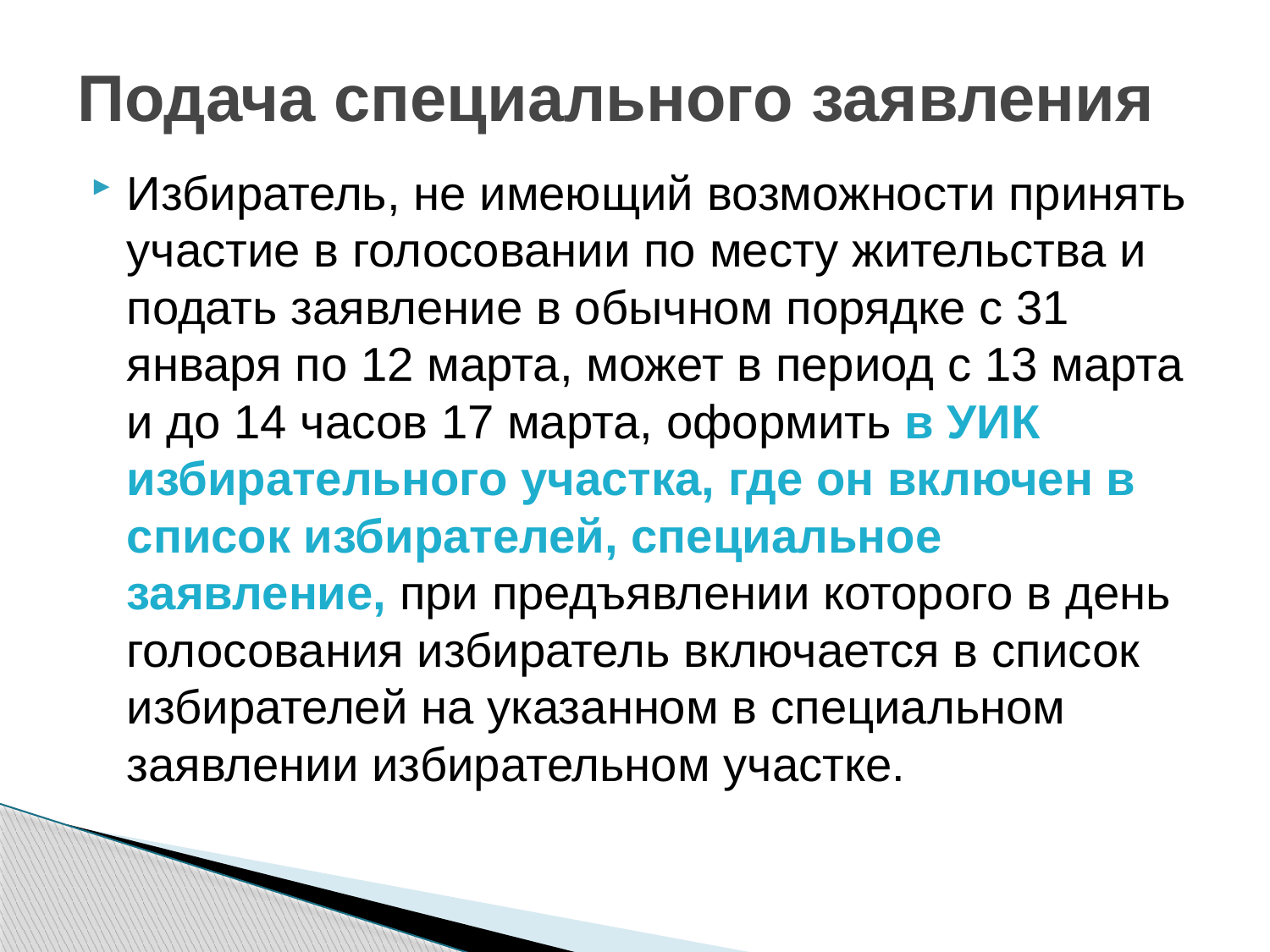

# Подача специального заявления
Избиратель, не имеющий возможности принять участие в голосовании по месту жительства и подать заявление в обычном порядке с 31 января по 12 марта, может в период с 13 марта и до 14 часов 17 марта, оформить в УИК избирательного участка, где он включен в список избирателей, специальное заявление, при предъявлении которого в день голосования избиратель включается в список избирателей на указанном в специальном заявлении избирательном участке.